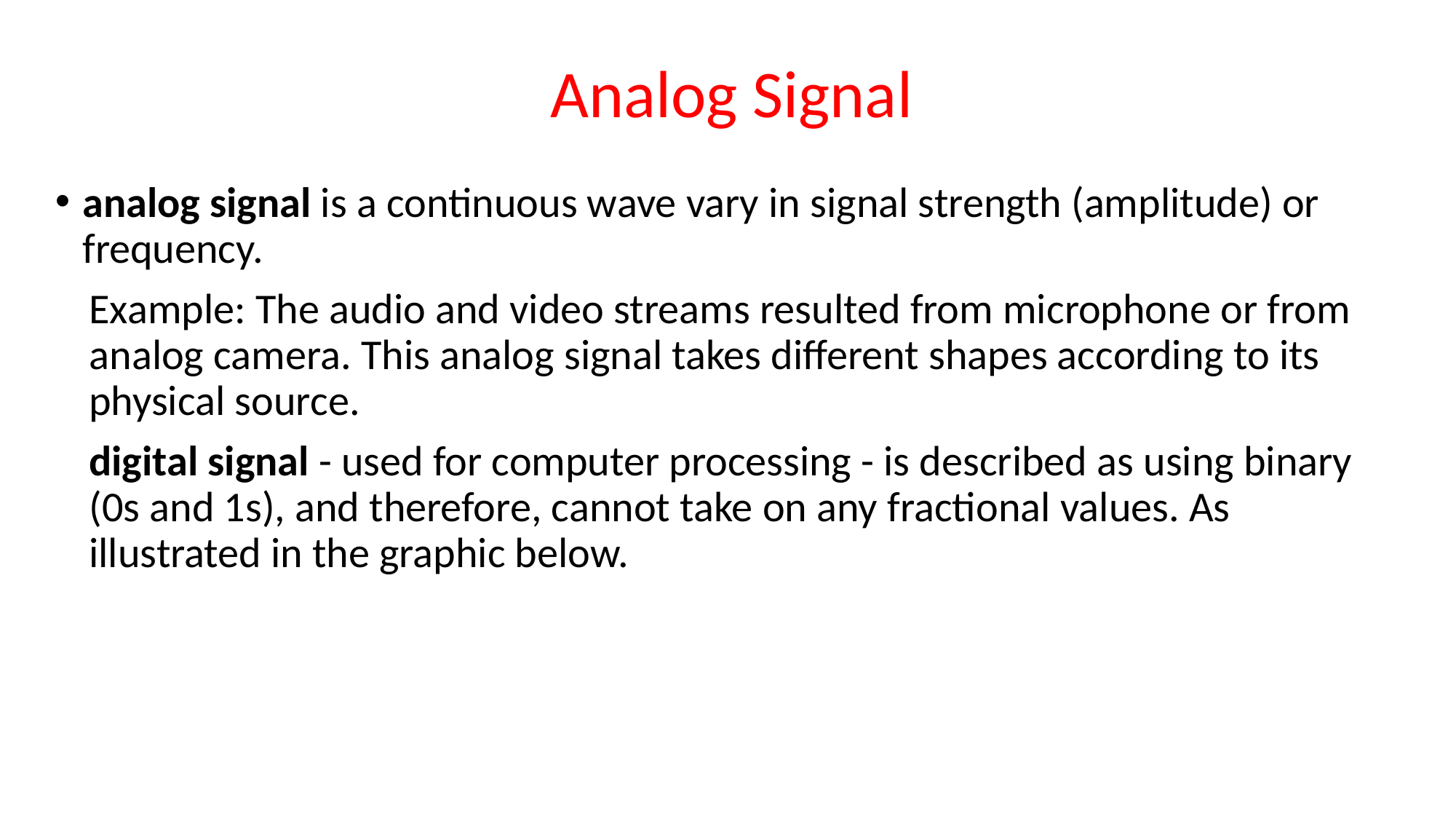

# Analog Signal
analog signal is a continuous wave vary in signal strength (amplitude) or frequency.
Example: The audio and video streams resulted from microphone or from analog camera. This analog signal takes different shapes according to its physical source.
digital signal - used for computer processing - is described as using binary (0s and 1s), and therefore, cannot take on any fractional values. As illustrated in the graphic below.